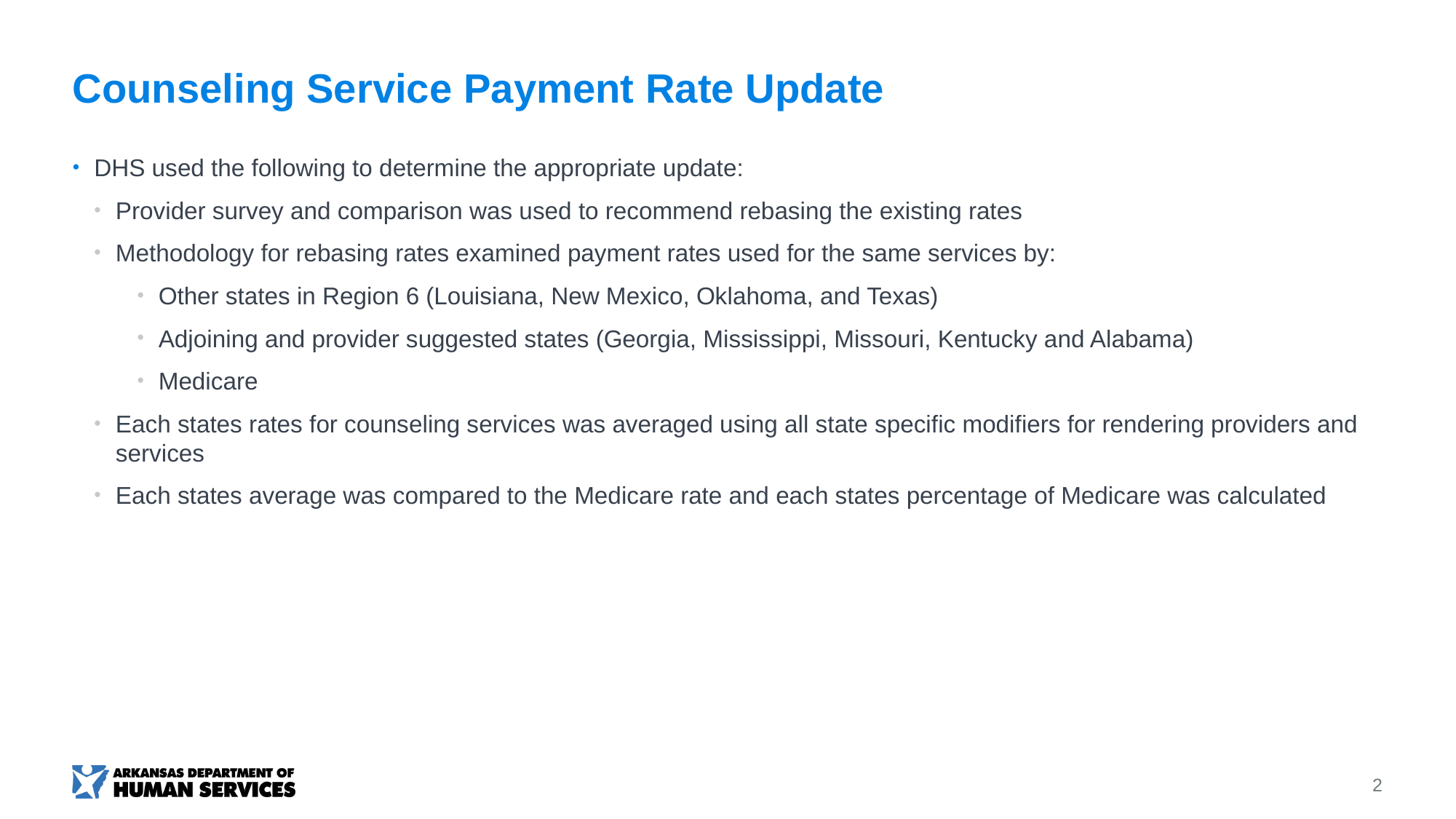

# Counseling Service Payment Rate Update
DHS used the following to determine the appropriate update:
Provider survey and comparison was used to recommend rebasing the existing rates
Methodology for rebasing rates examined payment rates used for the same services by:
Other states in Region 6 (Louisiana, New Mexico, Oklahoma, and Texas)
Adjoining and provider suggested states (Georgia, Mississippi, Missouri, Kentucky and Alabama)
Medicare
Each states rates for counseling services was averaged using all state specific modifiers for rendering providers and services
Each states average was compared to the Medicare rate and each states percentage of Medicare was calculated

2